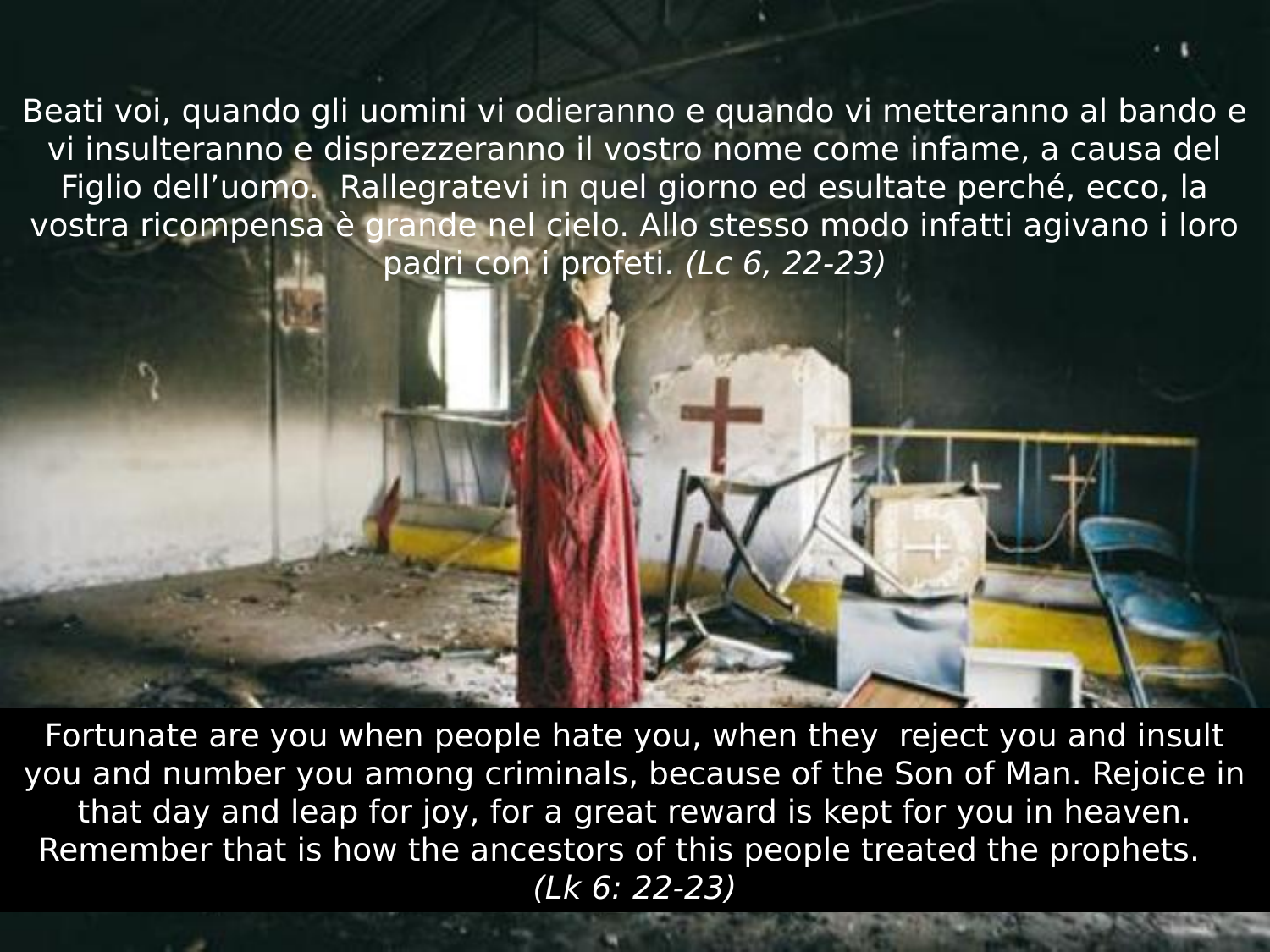

Beati voi, quando gli uomini vi odieranno e quando vi metteranno al bando e vi insulteranno e disprezzeranno il vostro nome come infame, a causa del Figlio dell’uomo.  Rallegratevi in quel giorno ed esultate perché, ecco, la vostra ricompensa è grande nel cielo. Allo stesso modo infatti agivano i loro padri con i profeti. (Lc 6, 22-23)
Fortunate are you when people hate you, when they  reject you and insult you and number you among criminals, because of the Son of Man. Rejoice in that day and leap for joy, for a great reward is kept for you in heaven. Remember that is how the ancestors of this people treated the prophets.    (Lk 6: 22-23)